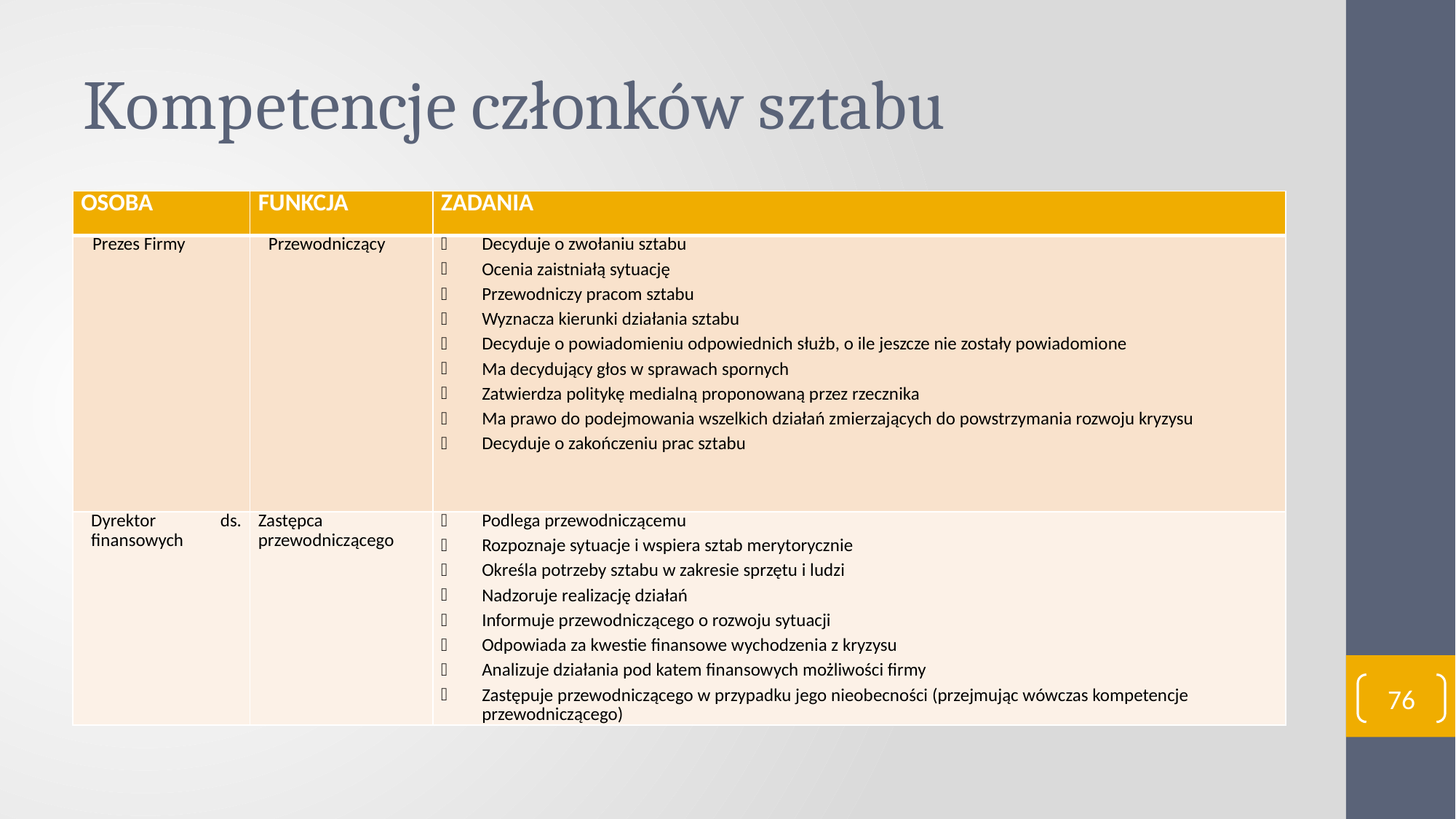

# Kompetencje członków sztabu
| OSOBA | FUNKCJA | ZADANIA |
| --- | --- | --- |
| Prezes Firmy | Przewodniczący | Decyduje o zwołaniu sztabu Ocenia zaistniałą sytuację Przewodniczy pracom sztabu Wyznacza kierunki działania sztabu Decyduje o powiadomieniu odpowiednich służb, o ile jeszcze nie zostały powiadomione Ma decydujący głos w sprawach spornych Zatwierdza politykę medialną proponowaną przez rzecznika Ma prawo do podejmowania wszelkich działań zmierzających do powstrzymania rozwoju kryzysu Decyduje o zakończeniu prac sztabu |
| Dyrektor ds. finansowych | Zastępca przewodniczącego | Podlega przewodniczącemu Rozpoznaje sytuacje i wspiera sztab merytorycznie Określa potrzeby sztabu w zakresie sprzętu i ludzi Nadzoruje realizację działań Informuje przewodniczącego o rozwoju sytuacji Odpowiada za kwestie finansowe wychodzenia z kryzysu Analizuje działania pod katem finansowych możliwości firmy Zastępuje przewodniczącego w przypadku jego nieobecności (przejmując wówczas kompetencje przewodniczącego) |
76